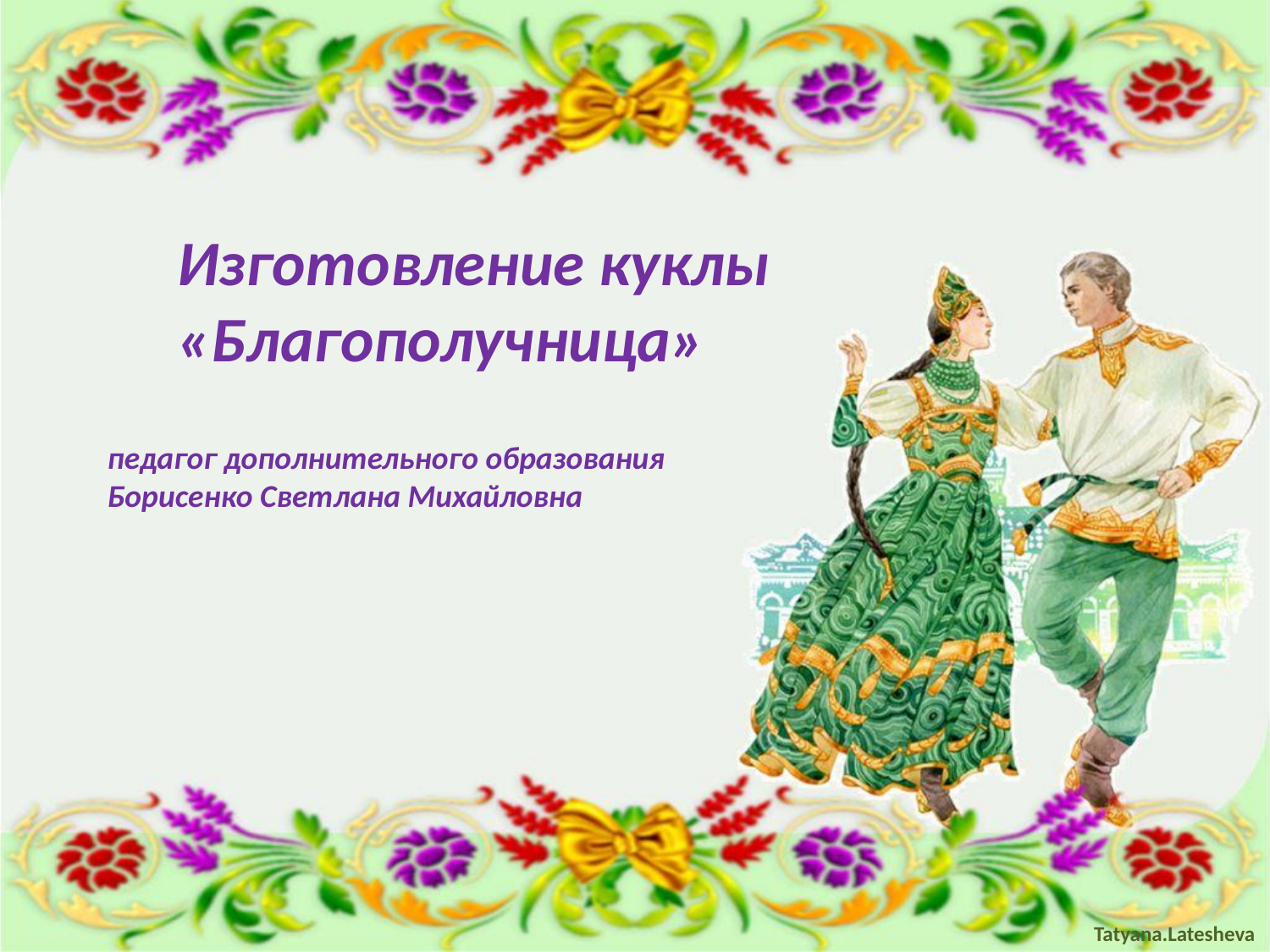

Изготовление куклы «Благополучница»
педагог дополнительного образования Борисенко Светлана Михайловна